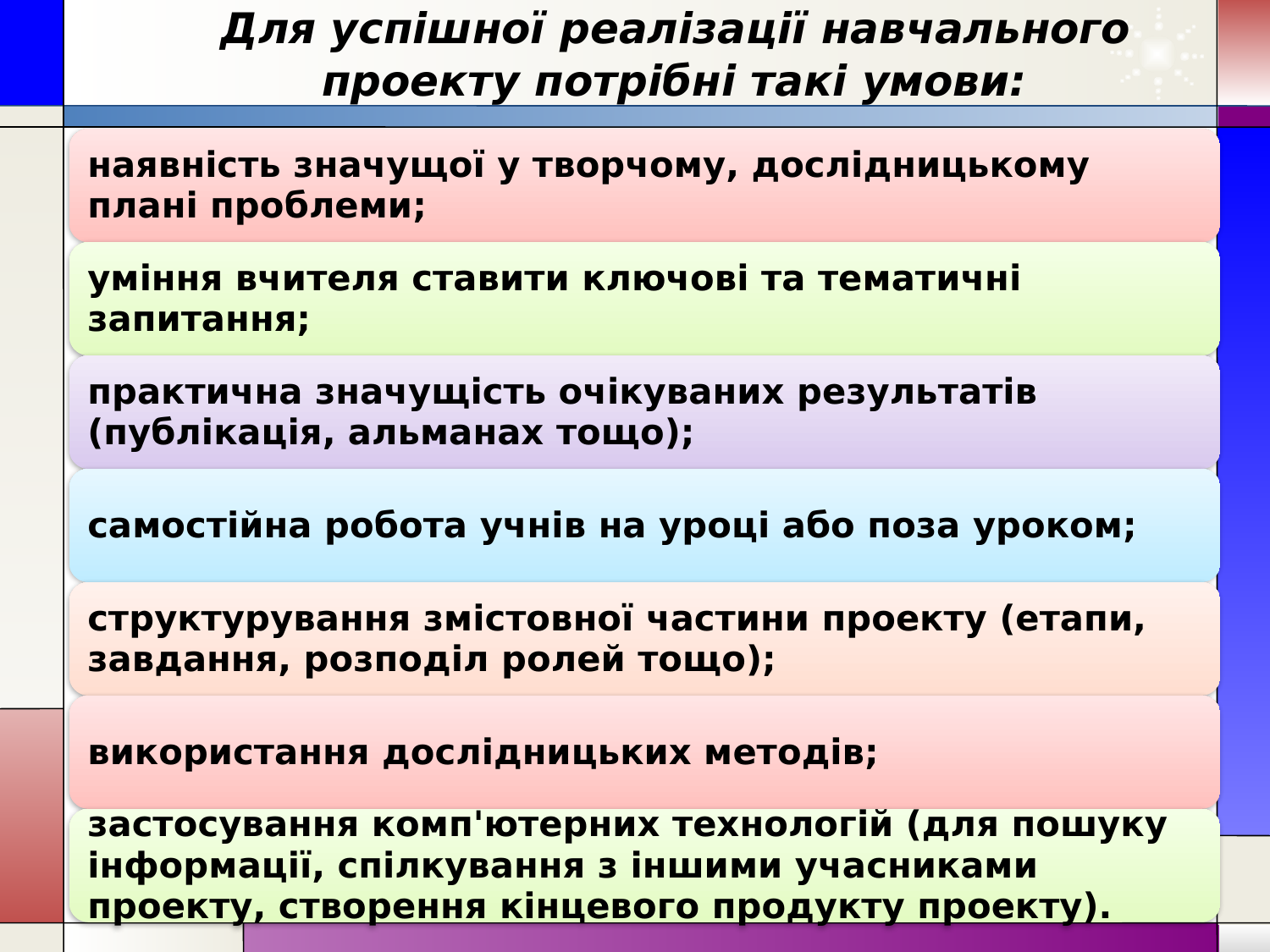

# Для успішної реалізації навчального проекту потрібні такі умови:
наявність значущої у творчому, дослідницькому плані проблеми;
уміння вчителя ставити ключові та тематичні запитання;
практична значущість очікуваних результатів (публікація, альманах тощо);
самостійна робота учнів на уроці або поза уроком;
структурування змістовної частини проекту (етапи, завдання, розподіл ролей тощо);
використання дослідницьких методів;
застосування комп'ютерних технологій (для пошуку інформації, спілкування з іншими учасниками проекту, створення кінцевого продукту проекту).